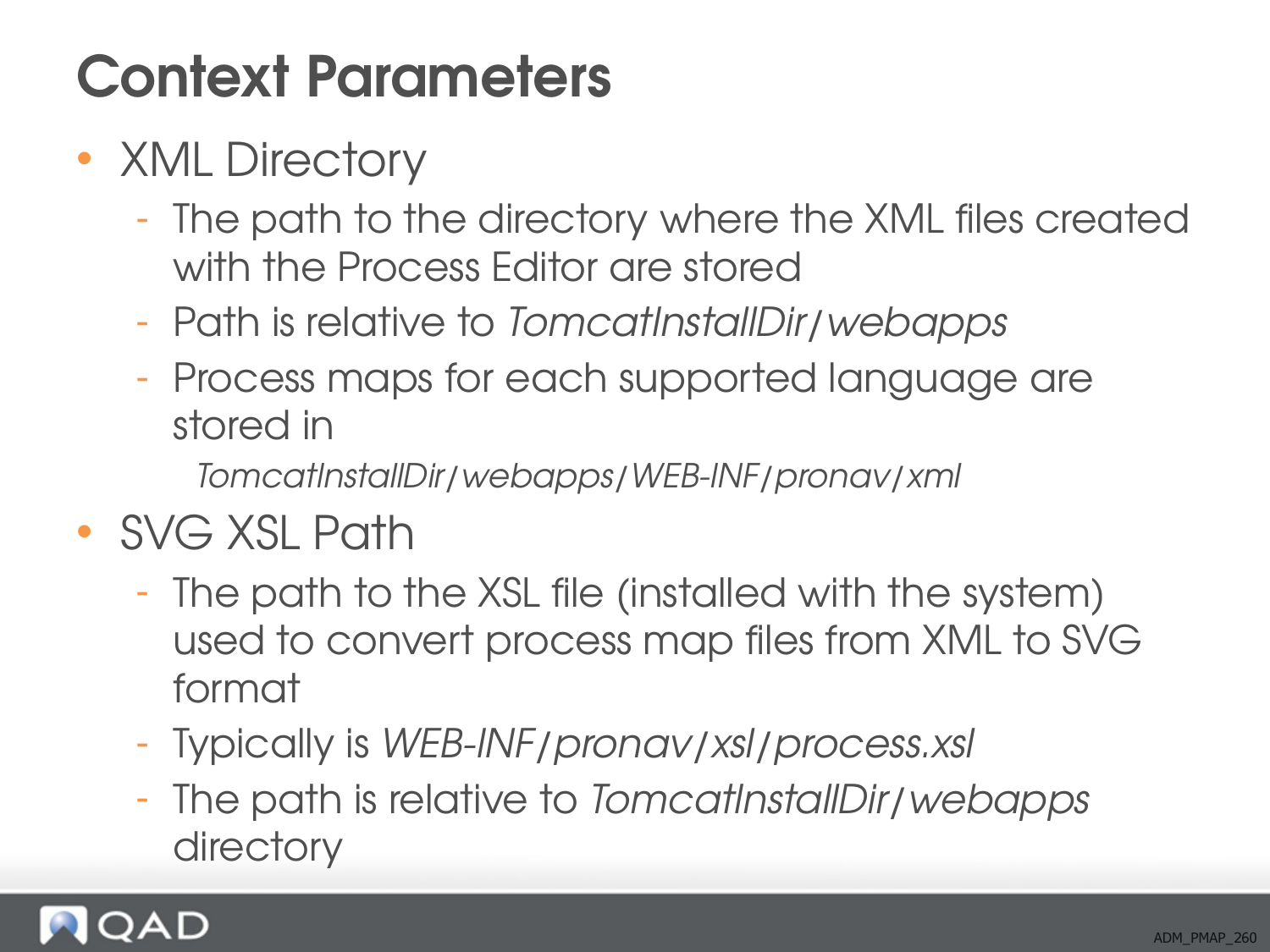

# Context Parameters
XML Directory
The path to the directory where the XML files created with the Process Editor are stored
Path is relative to TomcatInstallDir/webapps
Process maps for each supported language are stored in
TomcatInstallDir/webapps/WEB-INF/pronav/xml
SVG XSL Path
The path to the XSL file (installed with the system) used to convert process map files from XML to SVG format
Typically is WEB-INF/pronav/xsl/process.xsl
The path is relative to TomcatInstallDir/webapps directory

ADM_PMAP_260